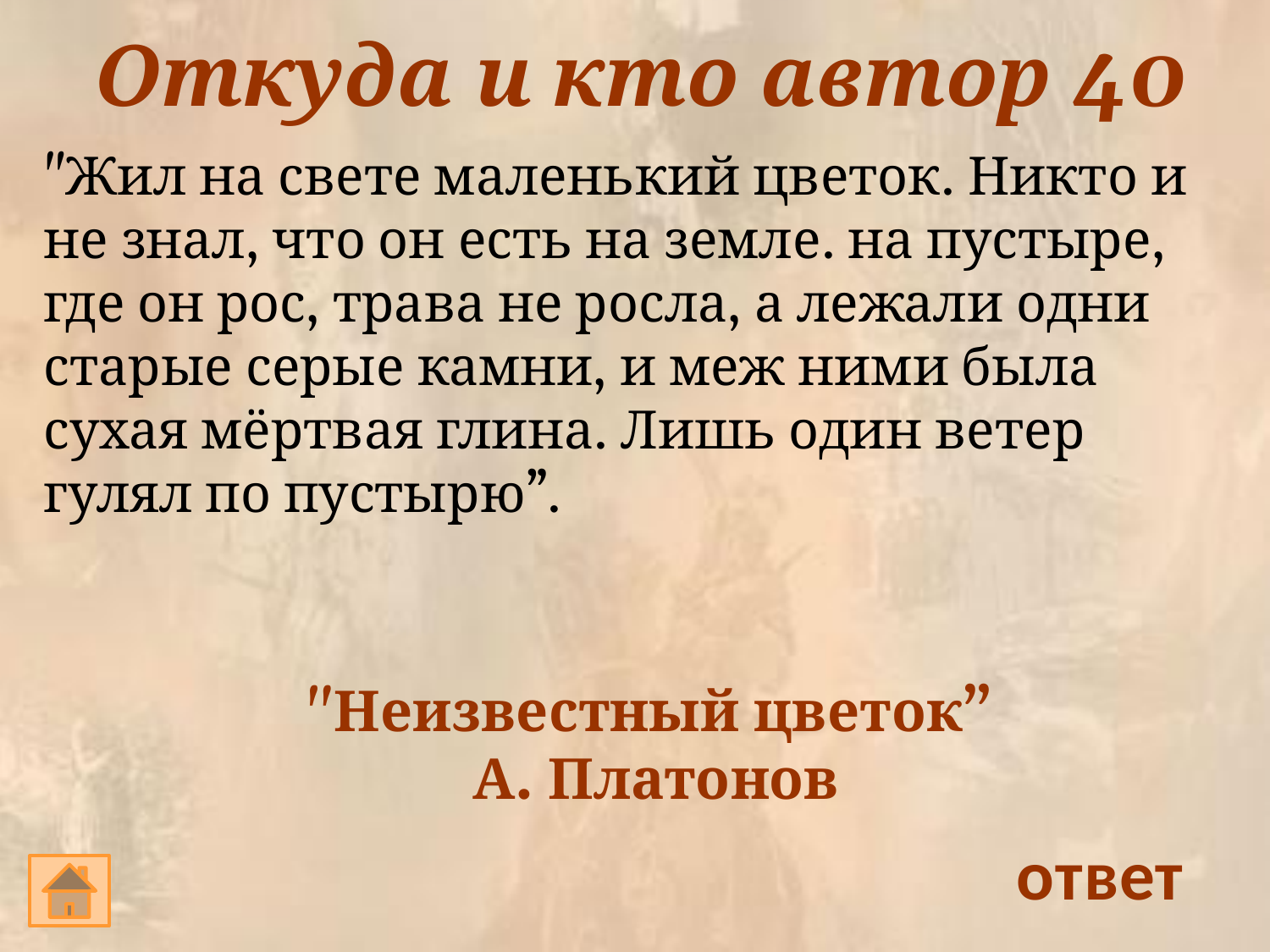

# Откуда и кто автор 40
"Жил на свете маленький цветок. Никто и не знал, что он есть на земле. на пустыре, где он рос, трава не росла, а лежали одни старые серые камни, и меж ними была сухая мёртвая глина. Лишь один ветер гулял по пустырю”.
"Неизвестный цветок”
А. Платонов
ответ